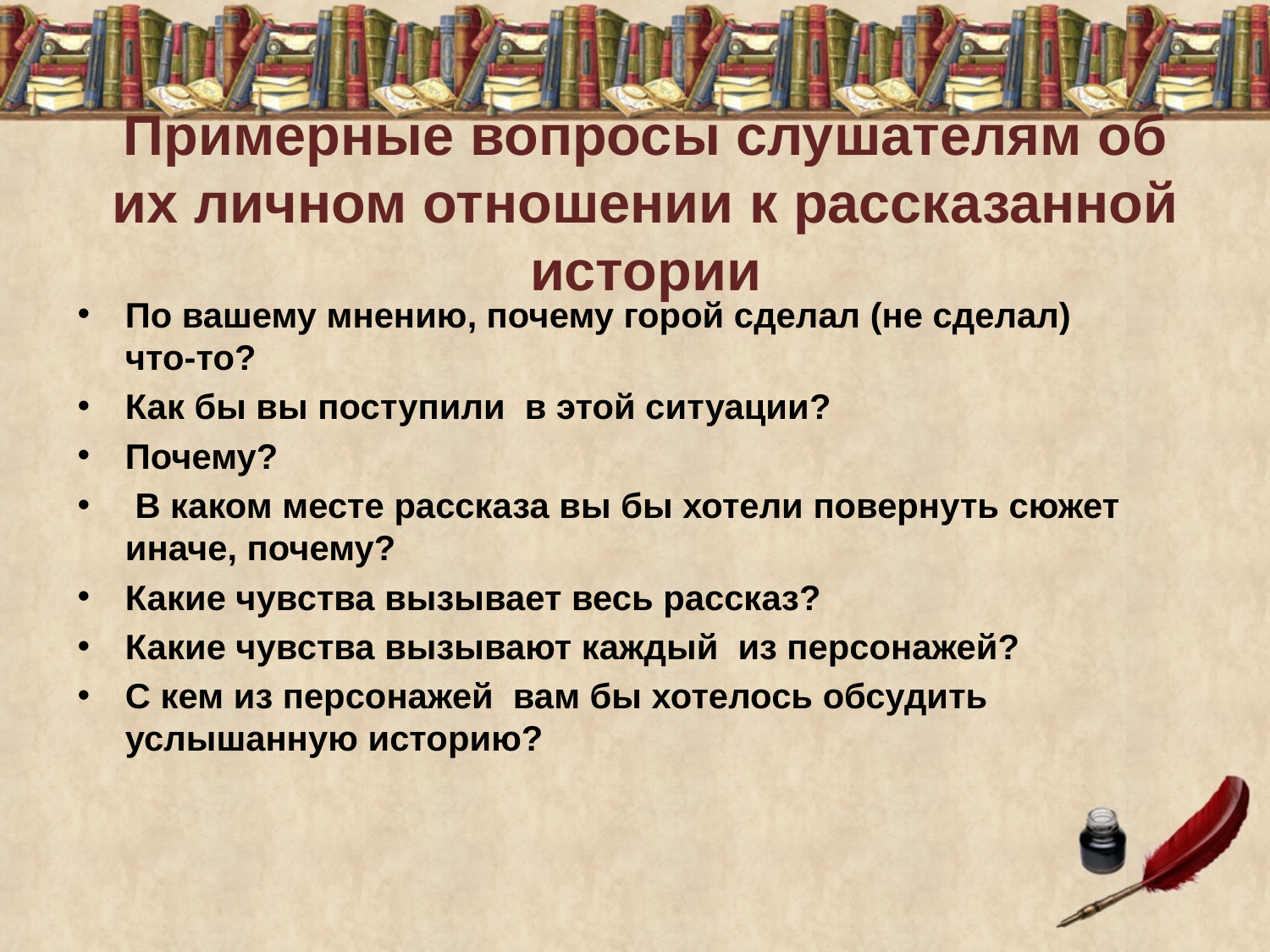

# Примерные вопросы слушателям об их личном отношении к рассказанной истории
По вашему мнению, почему горой сделал (не сделал)      что-то?
Как бы вы поступили  в этой ситуации?
Почему?
 В каком месте рассказа вы бы хотели повернуть сюжет иначе, почему?
Какие чувства вызывает весь рассказ?
Какие чувства вызывают каждый  из персонажей?
С кем из персонажей  вам бы хотелось обсудить услышанную историю?